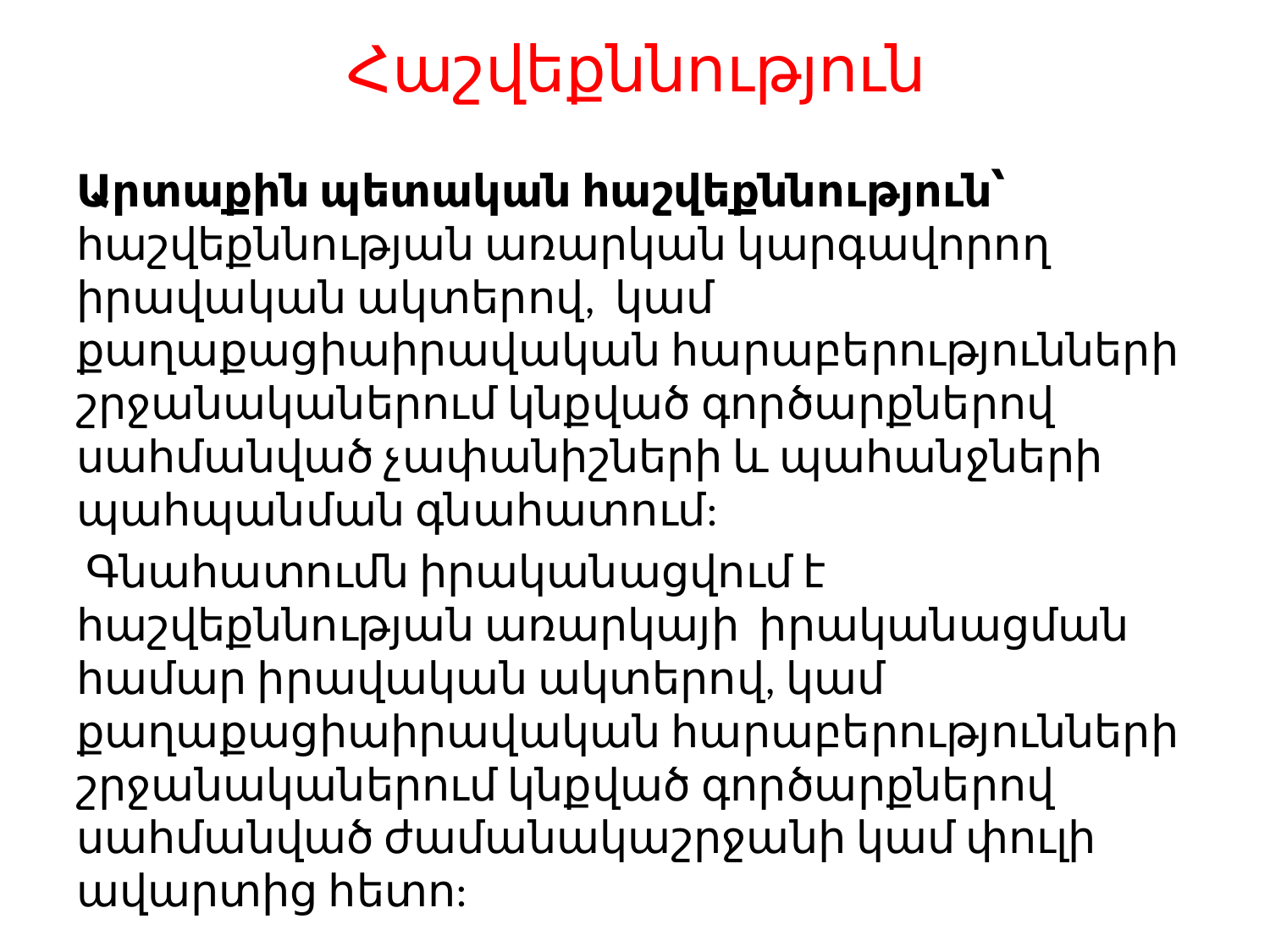

# Հաշվեքննություն
Արտաքին պետական հաշվեքննություն՝ հաշվեքննության առարկան կարգավորող իրավական ակտերով,  կամ  քաղաքացիաիրավական հարաբերությունների շրջանականերում կնքված գործարքներով սահմանված չափանիշների և պահանջների պահպանման գնահատում:
 Գնահատումն իրականացվում է հաշվեքննության առարկայի  իրականացման համար իրավական ակտերով, կամ քաղաքացիաիրավական հարաբերությունների շրջանականերում կնքված գործարքներով սահմանված ժամանակաշրջանի կամ փուլի ավարտից հետո: